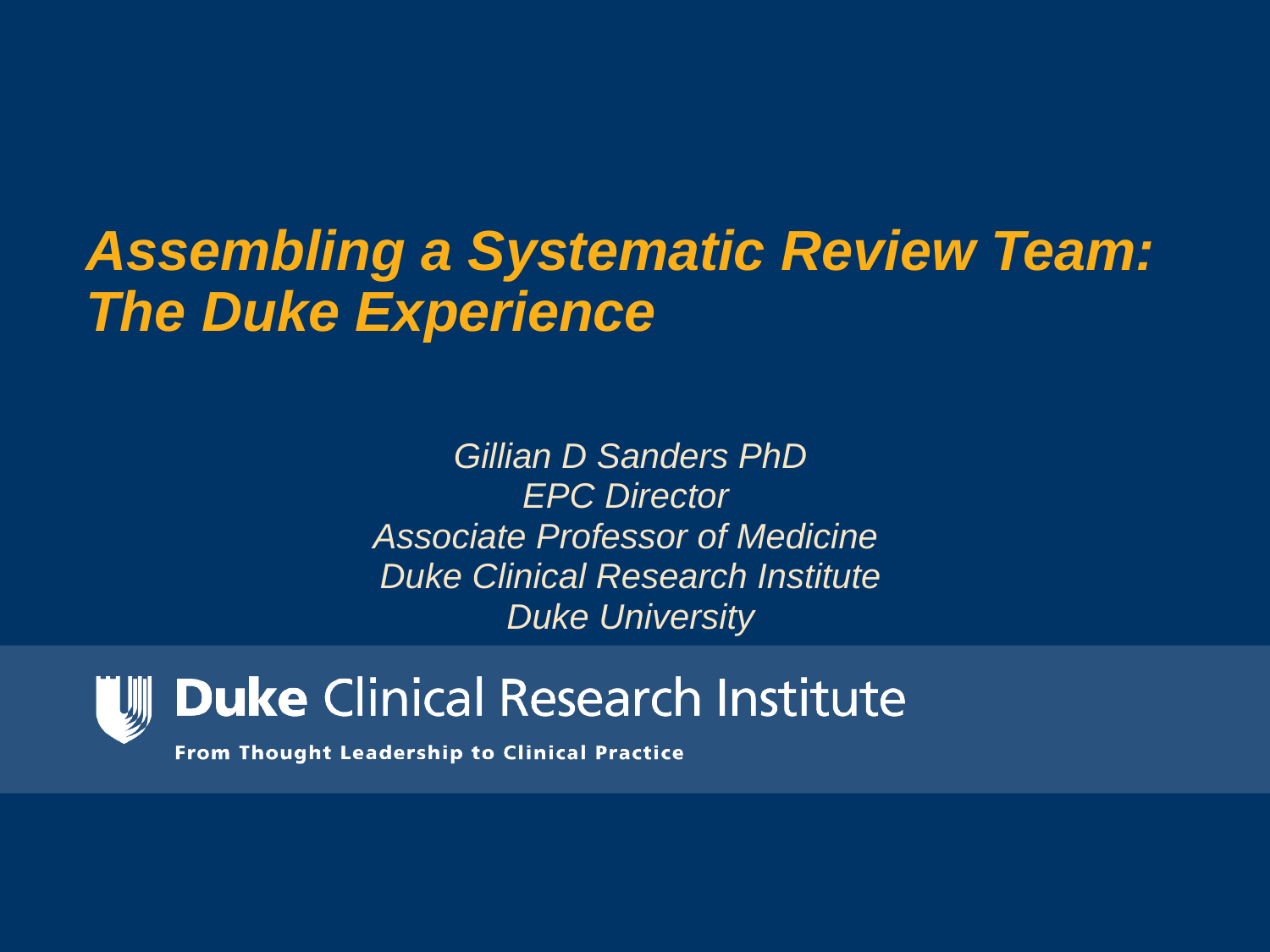

# Assembling a Systematic Review Team: The Duke Experience
Gillian D Sanders PhD
EPC Director
Associate Professor of Medicine
Duke Clinical Research Institute
Duke University